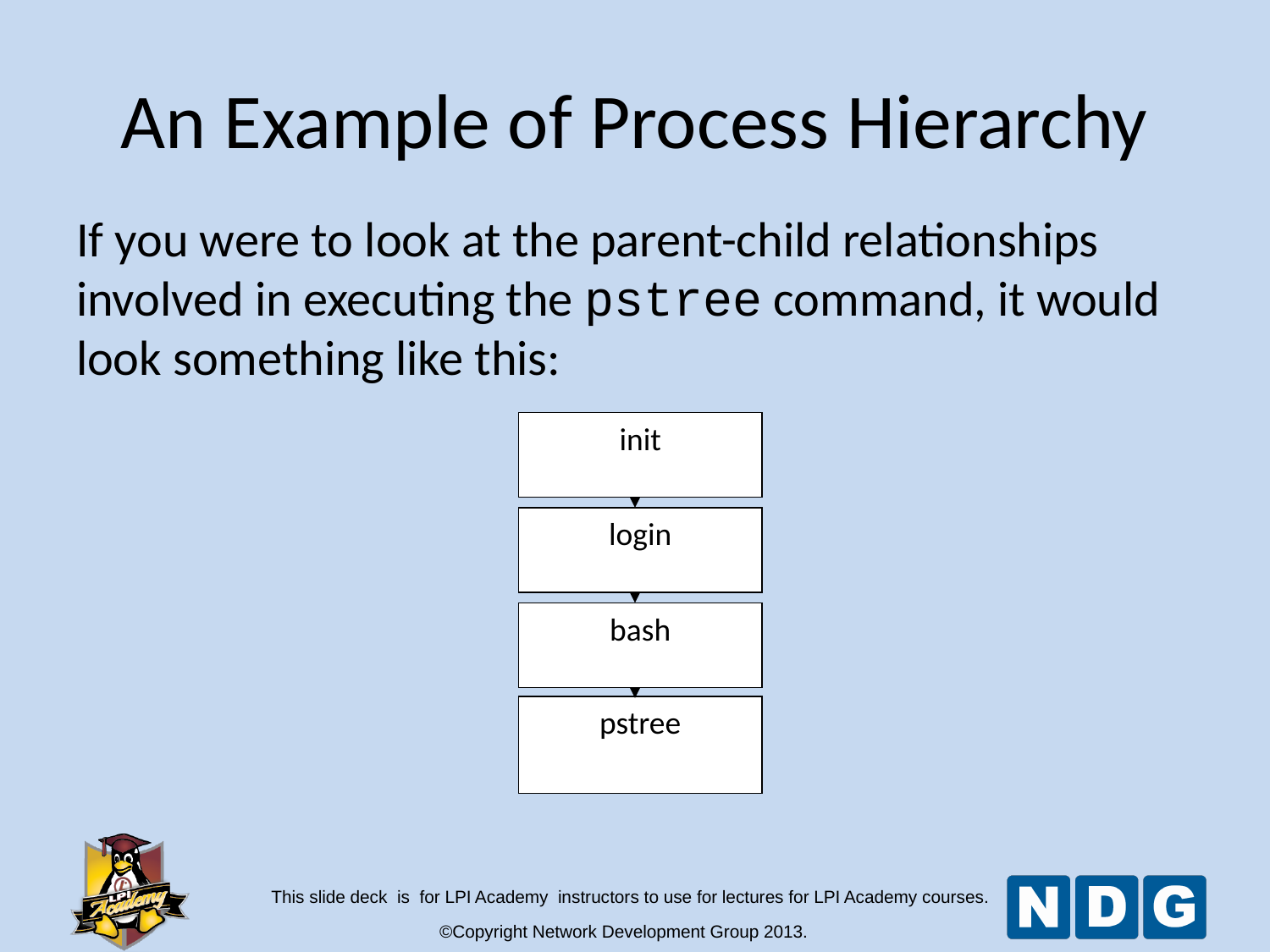

An Example of Process Hierarchy
If you were to look at the parent-child relationships involved in executing the pstree command, it would look something like this:

init
login
bash
pstree